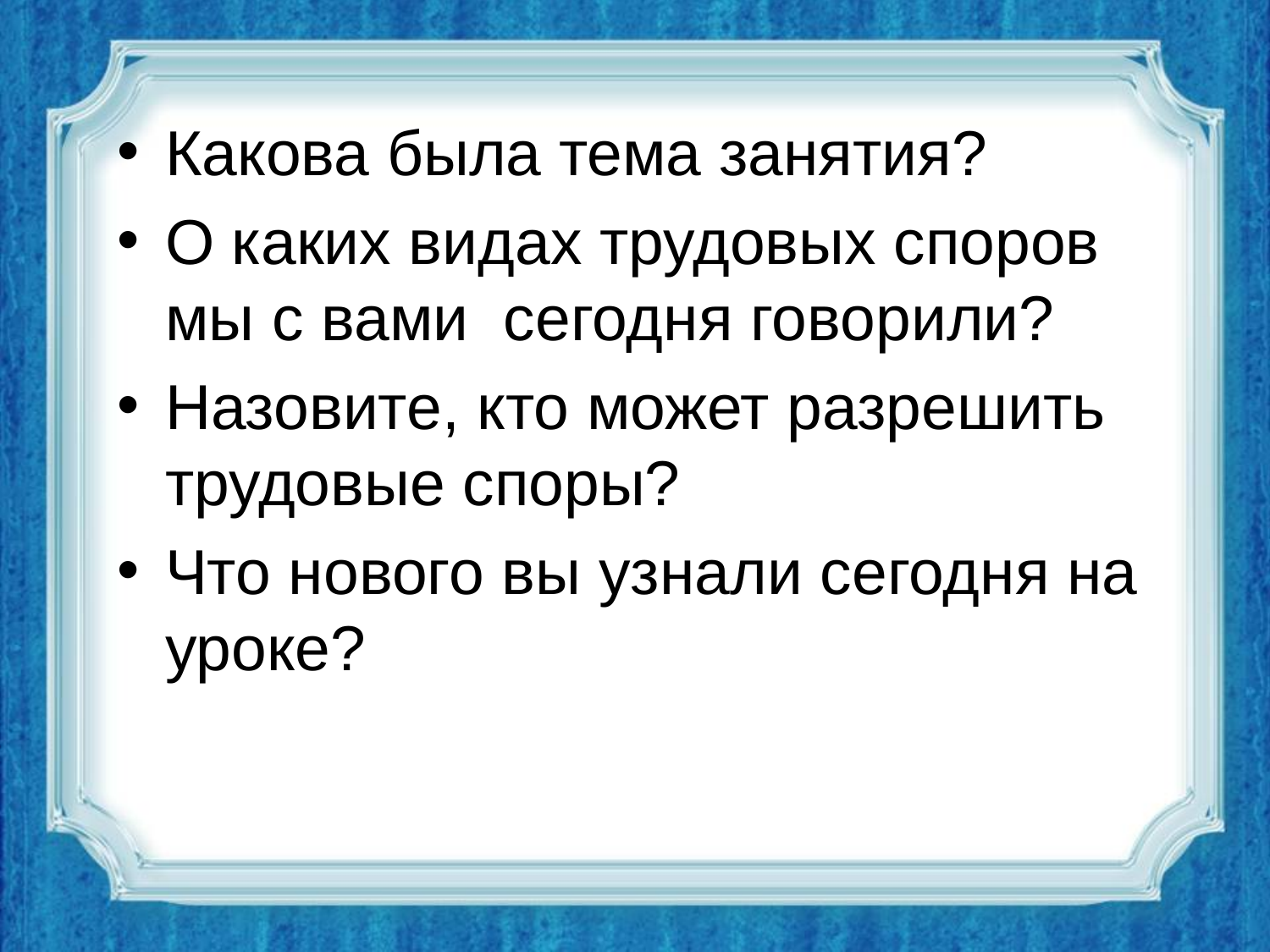

Какова была тема занятия?
О каких видах трудовых споров мы с вами  сегодня говорили?
Назовите, кто может разрешить трудовые споры?
Что нового вы узнали сегодня на уроке?